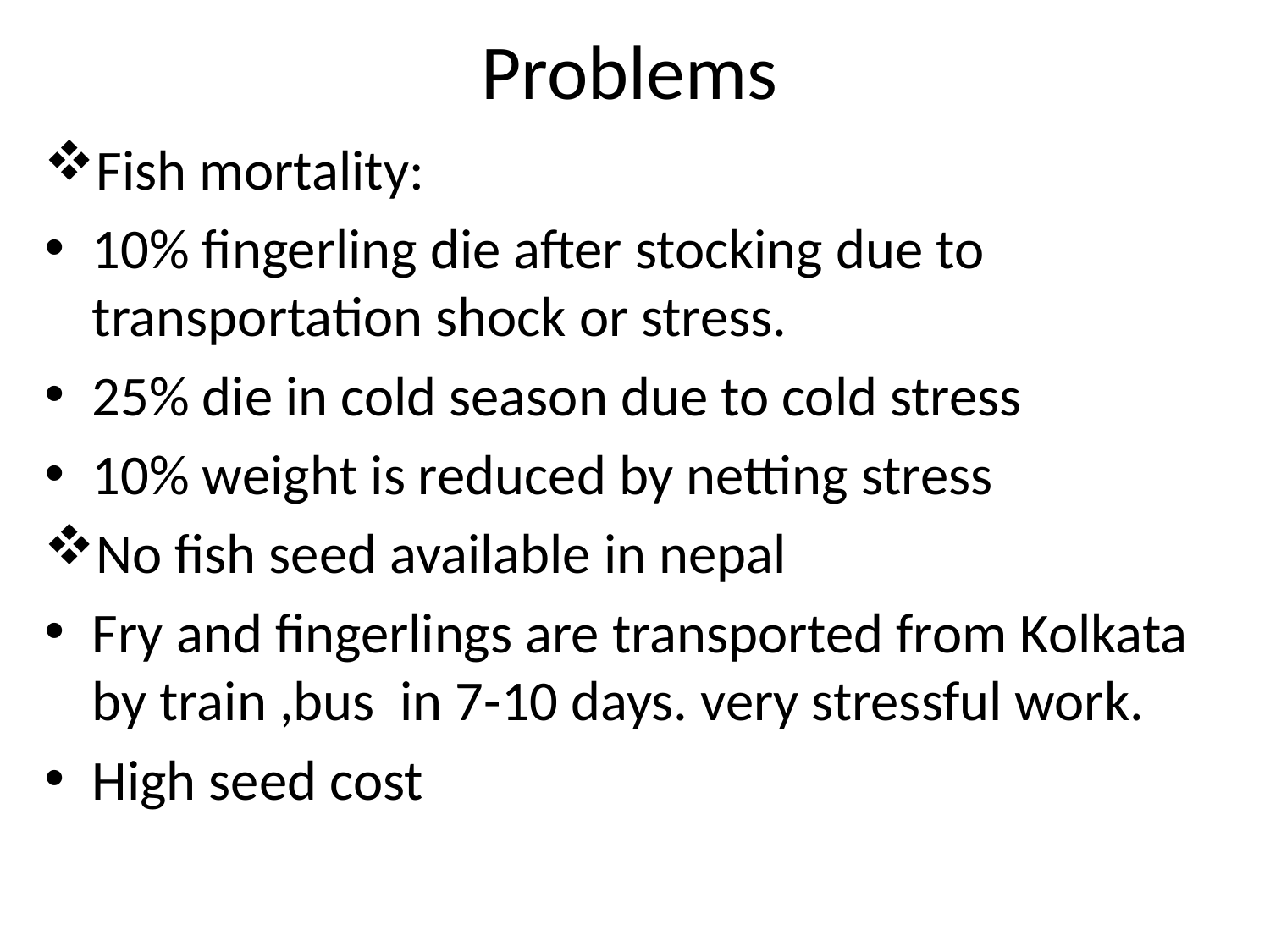

# Problems
Fish mortality:
10% fingerling die after stocking due to transportation shock or stress.
25% die in cold season due to cold stress
10% weight is reduced by netting stress
No fish seed available in nepal
Fry and fingerlings are transported from Kolkata by train ,bus  in 7-10 days. very stressful work.
High seed cost